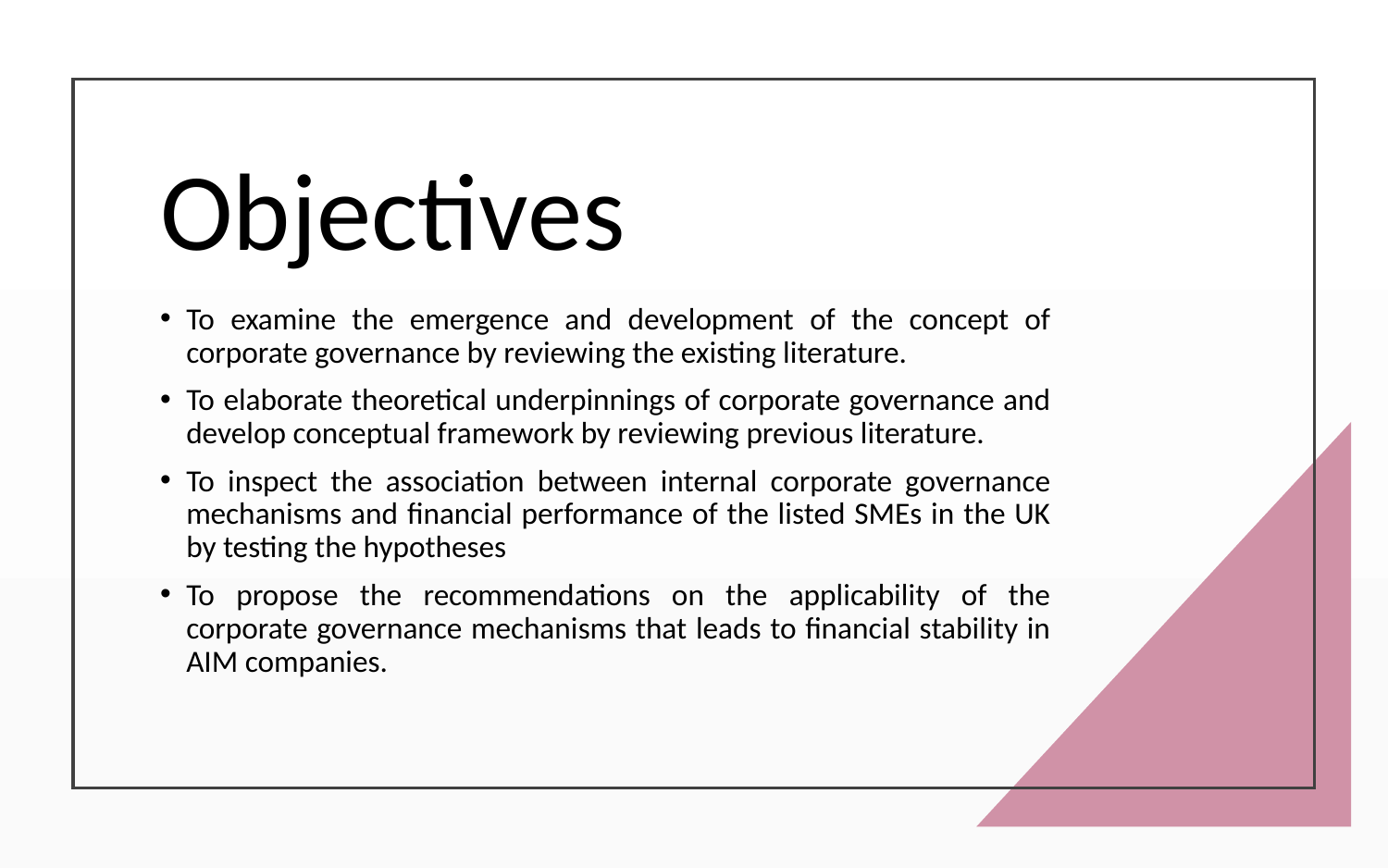

# Objectives
To examine the emergence and development of the concept of corporate governance by reviewing the existing literature.
To elaborate theoretical underpinnings of corporate governance and develop conceptual framework by reviewing previous literature.
To inspect the association between internal corporate governance mechanisms and financial performance of the listed SMEs in the UK by testing the hypotheses
To propose the recommendations on the applicability of the corporate governance mechanisms that leads to financial stability in AIM companies.